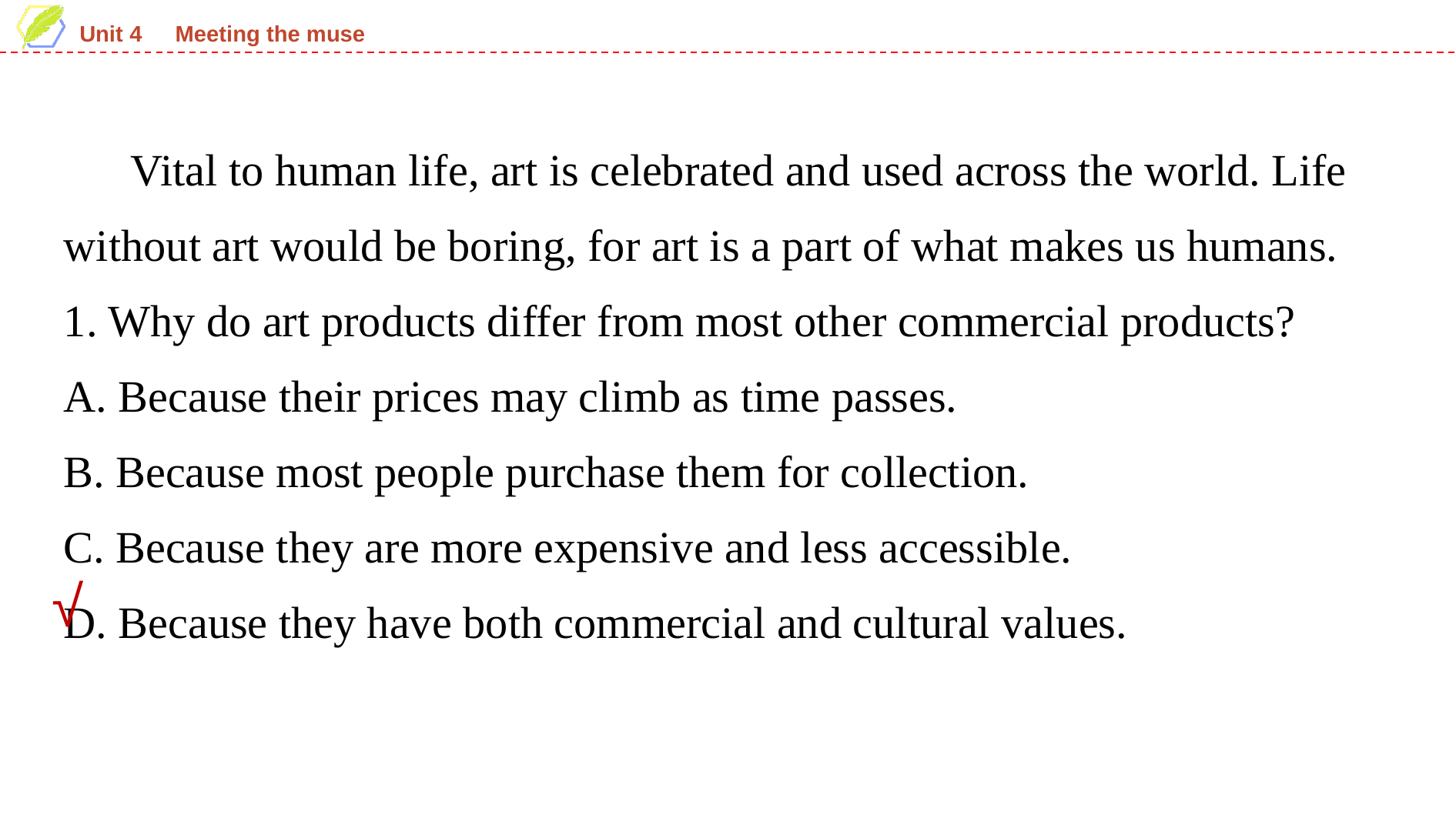

Vital to human life, art is celebrated and used across the world. Life without art would be boring, for art is a part of what makes us humans.
1. Why do art products differ from most other commercial products?
A. Because their prices may climb as time passes.
B. Because most people purchase them for collection.
C. Because they are more expensive and less accessible.
D. Because they have both commercial and cultural values.

√